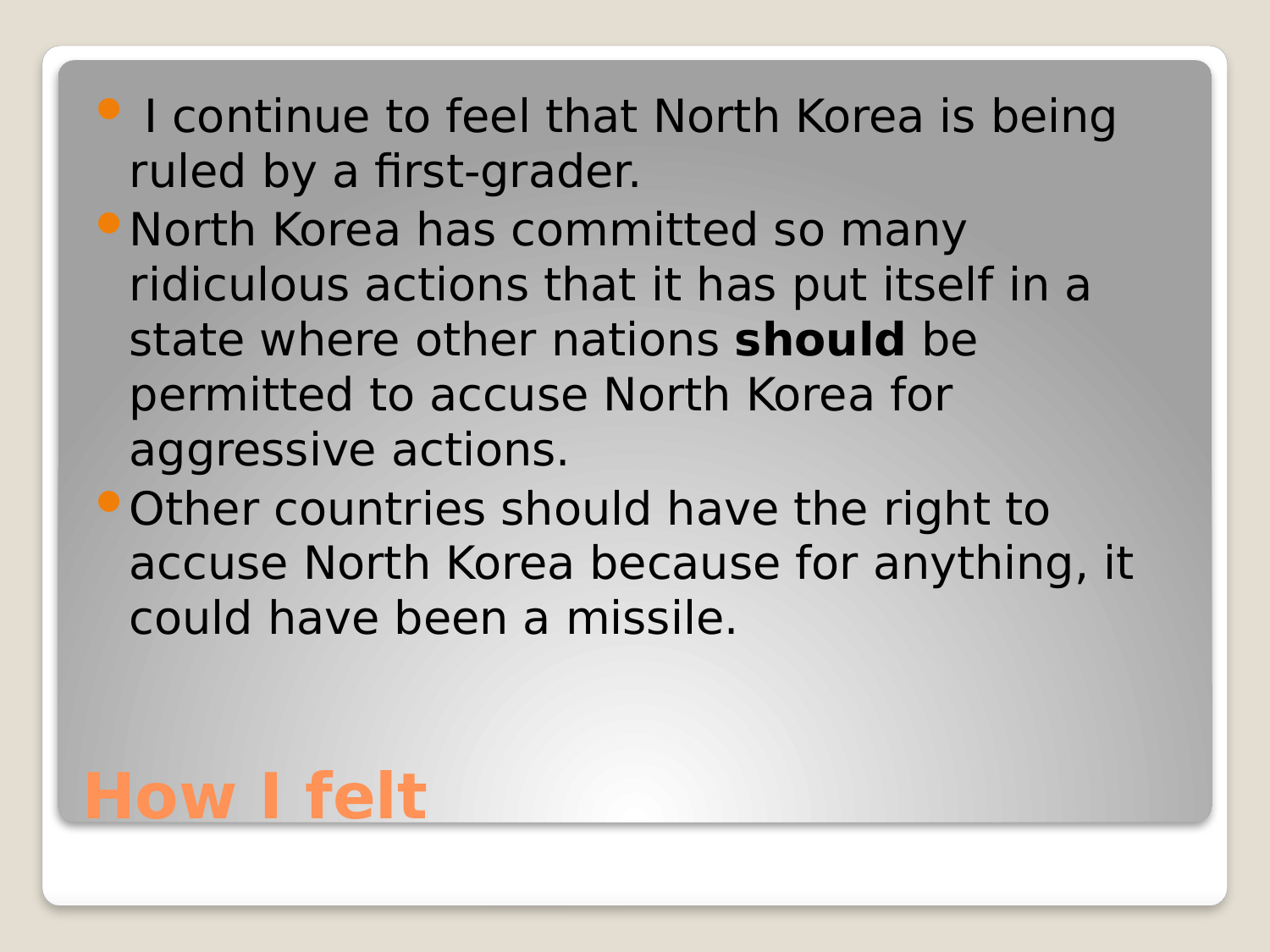

I continue to feel that North Korea is being ruled by a first-grader.
North Korea has committed so many ridiculous actions that it has put itself in a state where other nations should be permitted to accuse North Korea for aggressive actions.
Other countries should have the right to accuse North Korea because for anything, it could have been a missile.
# How I felt